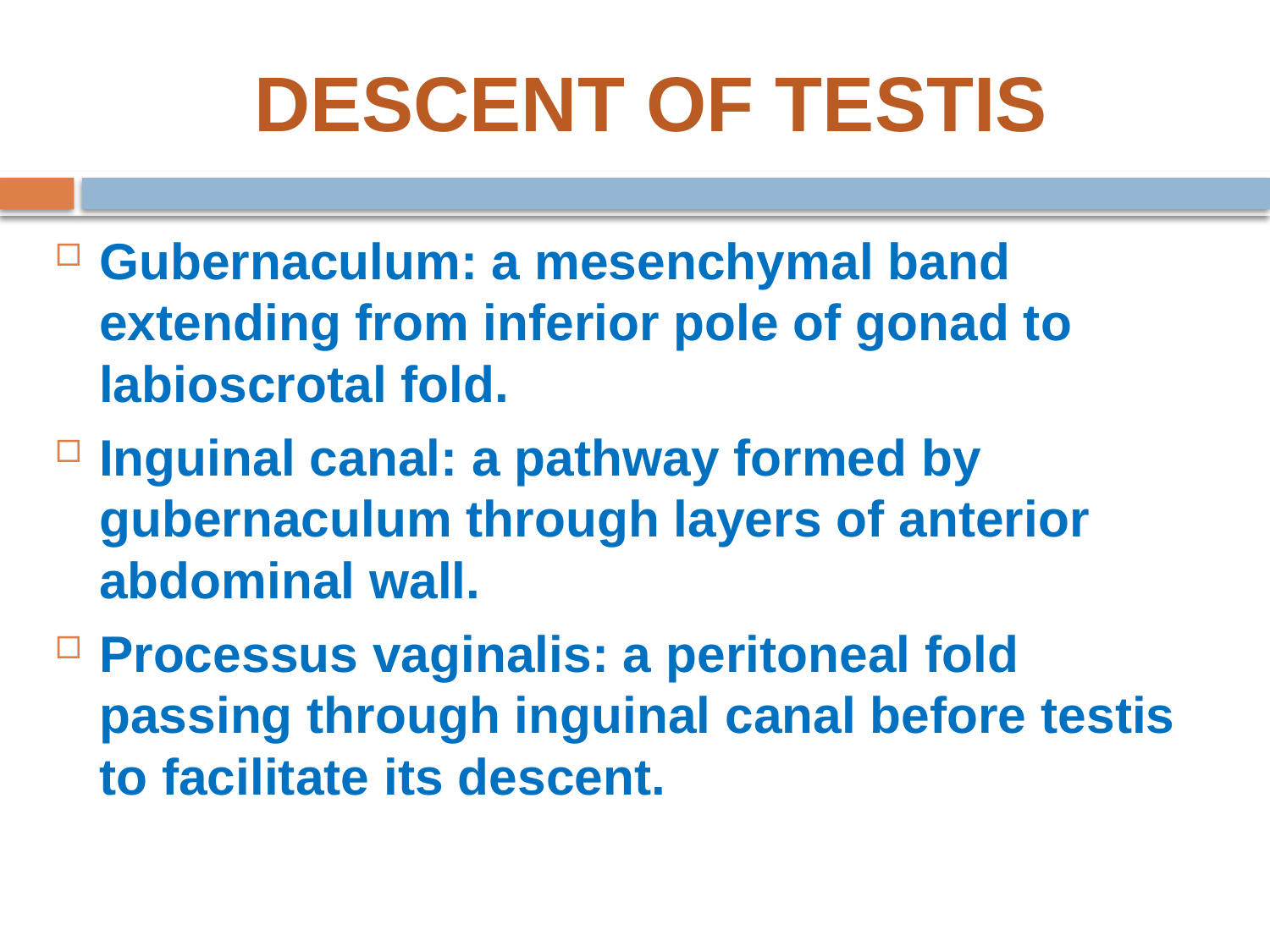

# DESCENT OF TESTIS
Gubernaculum: a mesenchymal band extending from inferior pole of gonad to labioscrotal fold.
Inguinal canal: a pathway formed by gubernaculum through layers of anterior abdominal wall.
Processus vaginalis: a peritoneal fold passing through inguinal canal before testis to facilitate its descent.